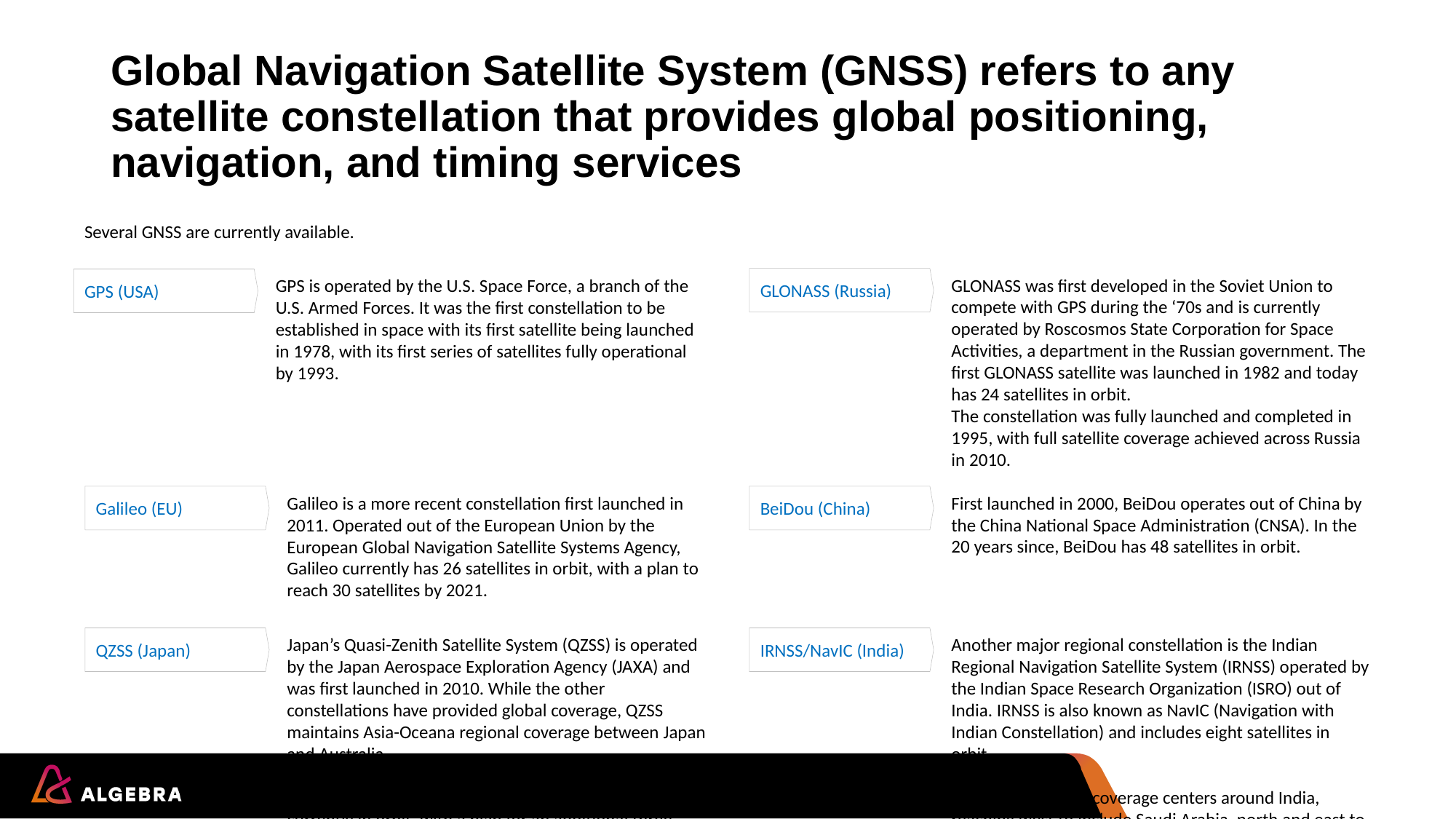

# Global Navigation Satellite System (GNSS) refers to any satellite constellation that provides global positioning, navigation, and timing services
Several GNSS are currently available.
GLONASS (Russia)
GLONASS was first developed in the Soviet Union to compete with GPS during the ‘70s and is currently operated by Roscosmos State Corporation for Space Activities, a department in the Russian government. The first GLONASS satellite was launched in 1982 and today has 24 satellites in orbit.
The constellation was fully launched and completed in 1995, with full satellite coverage achieved across Russia in 2010.
GPS (USA)
GPS is operated by the U.S. Space Force, a branch of the U.S. Armed Forces. It was the first constellation to be established in space with its first satellite being launched in 1978, with its first series of satellites fully operational by 1993.

Galileo (EU)
Galileo is a more recent constellation first launched in 2011. Operated out of the European Union by the European Global Navigation Satellite Systems Agency, Galileo currently has 26 satellites in orbit, with a plan to reach 30 satellites by 2021.

BeiDou (China)
First launched in 2000, BeiDou operates out of China by the China National Space Administration (CNSA). In the 20 years since, BeiDou has 48 satellites in orbit.
QZSS (Japan)
Japan’s Quasi-Zenith Satellite System (QZSS) is operated by the Japan Aerospace Exploration Agency (JAXA) and was first launched in 2010. While the other constellations have provided global coverage, QZSS maintains Asia-Oceana regional coverage between Japan and Australia.

As a regional constellation, QZSS only has four satellites currently in orbit, with a plan for an additional three satellites in the few years.
IRNSS/NavIC (India)
Another major regional constellation is the Indian Regional Navigation Satellite System (IRNSS) operated by the Indian Space Research Organization (ISRO) out of India. IRNSS is also known as NavIC (Navigation with Indian Constellation) and includes eight satellites in orbit.

The constellation’s coverage centers around India, reaching west to include Saudi Arabia, north and east to include all of China and as far south to include both Mozambique and Western Australia.